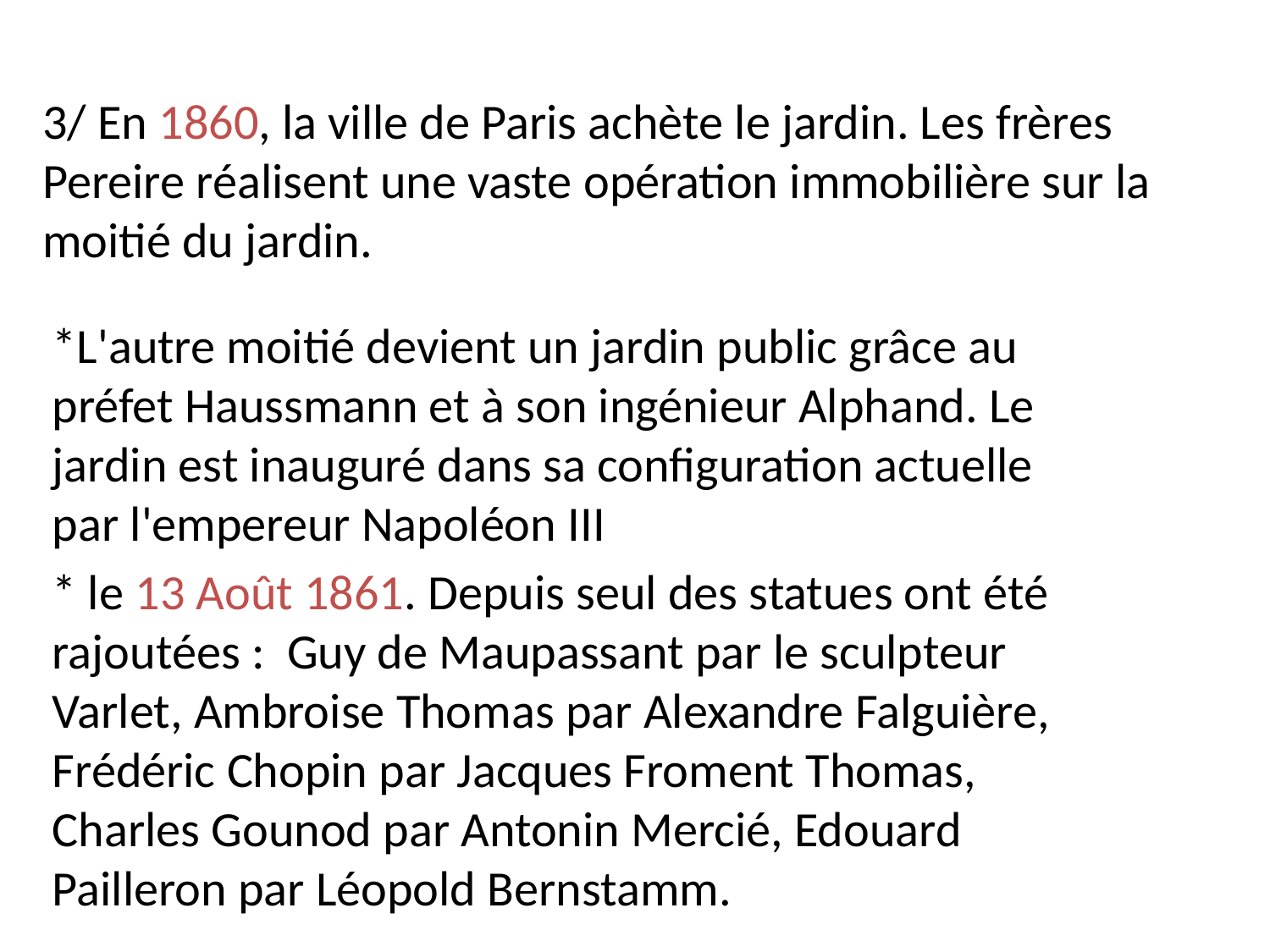

# 3/ En 1860, la ville de Paris achète le jardin. Les frères Pereire réalisent une vaste opération immobilière sur la moitié du jardin.
*L'autre moitié devient un jardin public grâce au préfet Haussmann et à son ingénieur Alphand. Le jardin est inauguré dans sa configuration actuelle par l'empereur Napoléon III
* le 13 Août 1861. Depuis seul des statues ont été rajoutées :  Guy de Maupassant par le sculpteur Varlet, Ambroise Thomas par Alexandre Falguière, Frédéric Chopin par Jacques Froment Thomas, Charles Gounod par Antonin Mercié, Edouard Pailleron par Léopold Bernstamm.